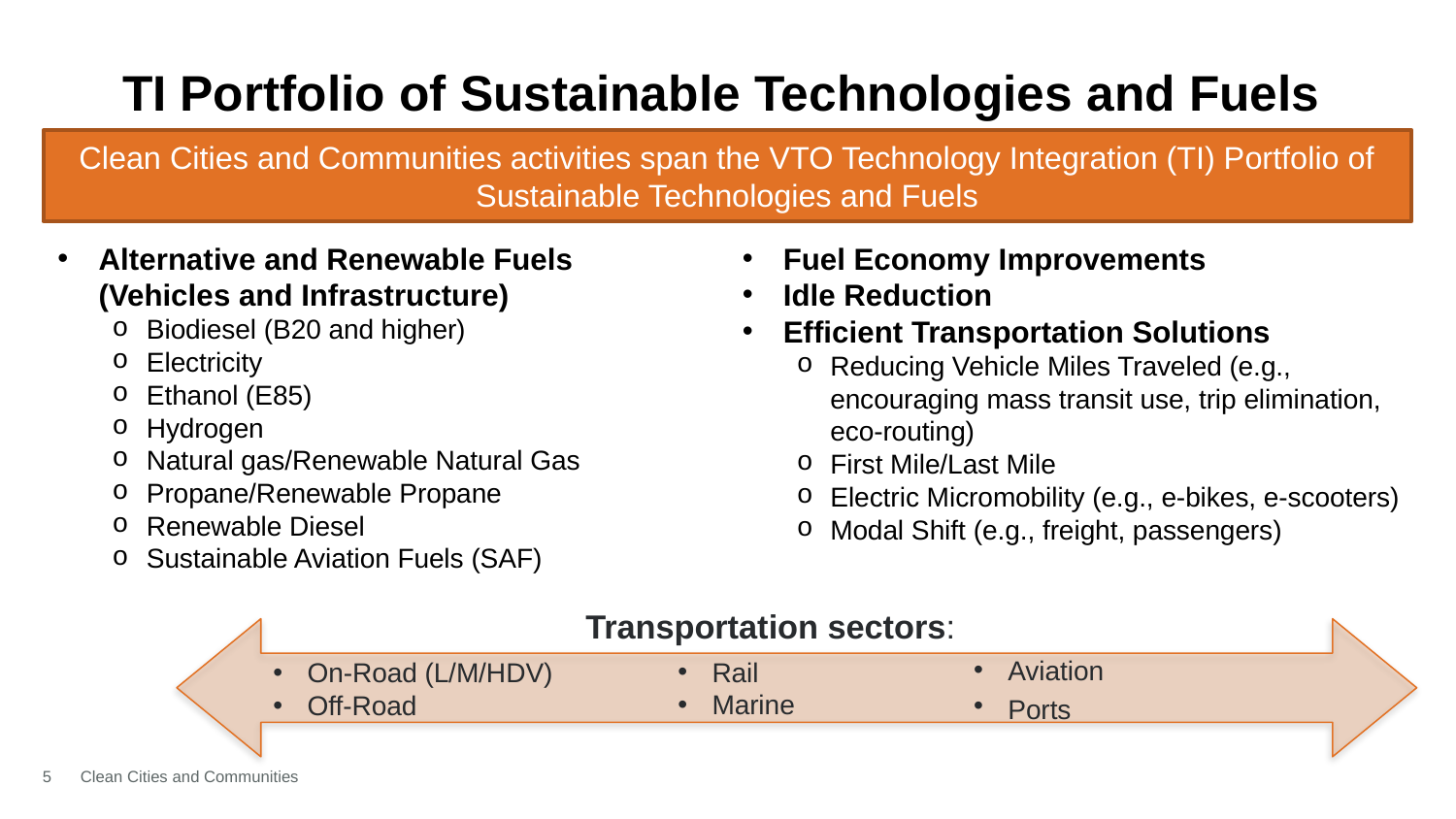

# TI Portfolio of Sustainable Technologies and Fuels
Clean Cities and Communities activities span the VTO Technology Integration (TI) Portfolio of Sustainable Technologies and Fuels
Alternative and Renewable Fuels (Vehicles and Infrastructure)
Biodiesel (B20 and higher)
Electricity
Ethanol (E85)
Hydrogen
Natural gas/Renewable Natural Gas
Propane/Renewable Propane
Renewable Diesel
Sustainable Aviation Fuels (SAF)
Fuel Economy Improvements
Idle Reduction
Efficient Transportation Solutions
Reducing Vehicle Miles Traveled (e.g., encouraging mass transit use, trip elimination, eco-routing)
First Mile/Last Mile
Electric Micromobility (e.g., e-bikes, e-scooters)
Modal Shift (e.g., freight, passengers)

Transportation sectors:

Aviation​
Ports​
Rail​
Marine​
On-Road (L/M/HDV)​
Off-Road​
5
Clean Cities and Communities